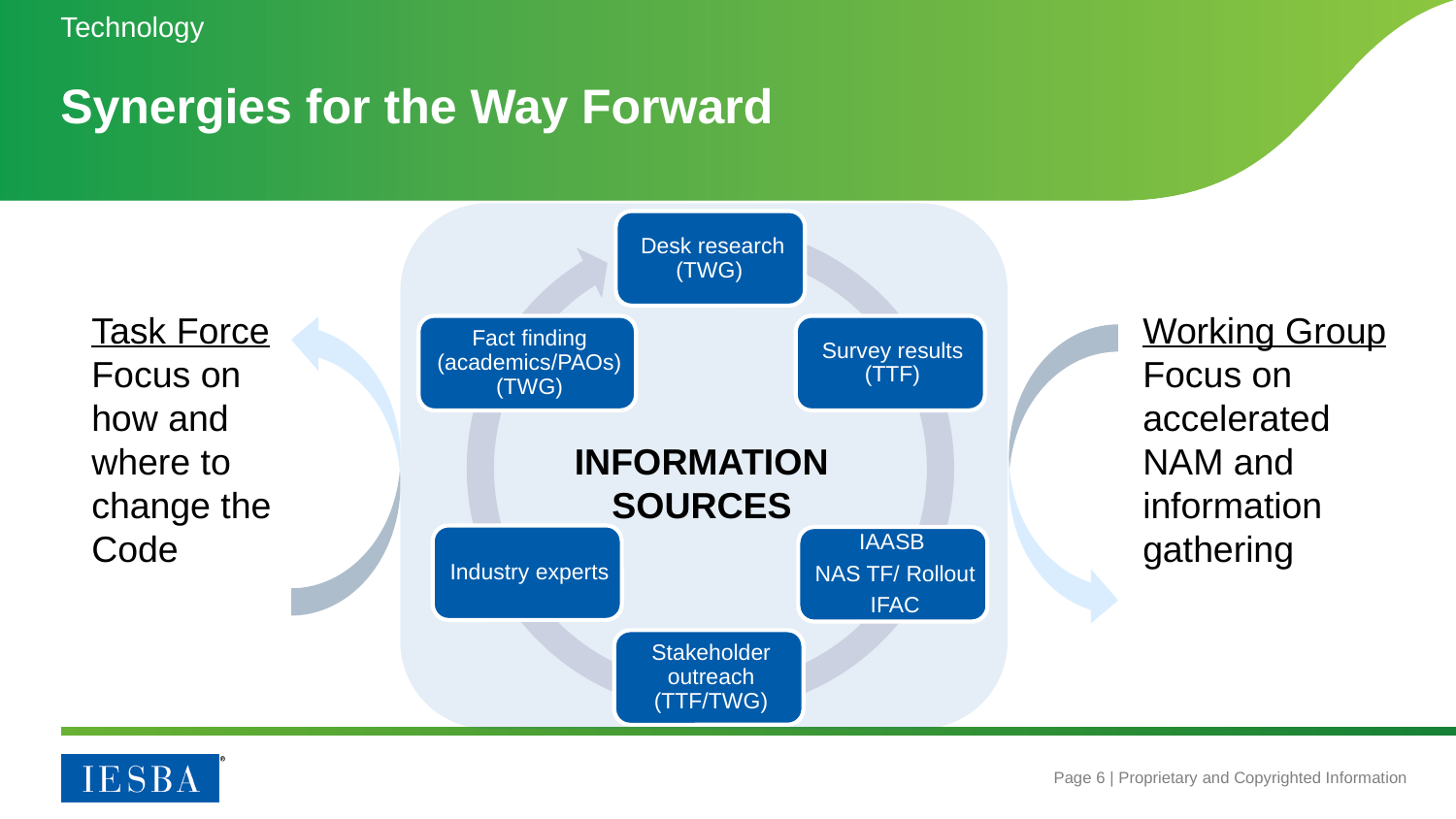

Technology
# Synergies for the Way Forward

Desk research (TWG)
Survey results (TTF)
IAASB
NAS TF/ Rollout
IFAC
Stakeholder outreach (TTF/TWG)
Industry experts
Fact finding (academics/PAOs) (TWG)
Task Force
Focus on how and where to change the Code
Working Group
Focus on accelerated NAM and information gathering

INFORMATION SOURCES